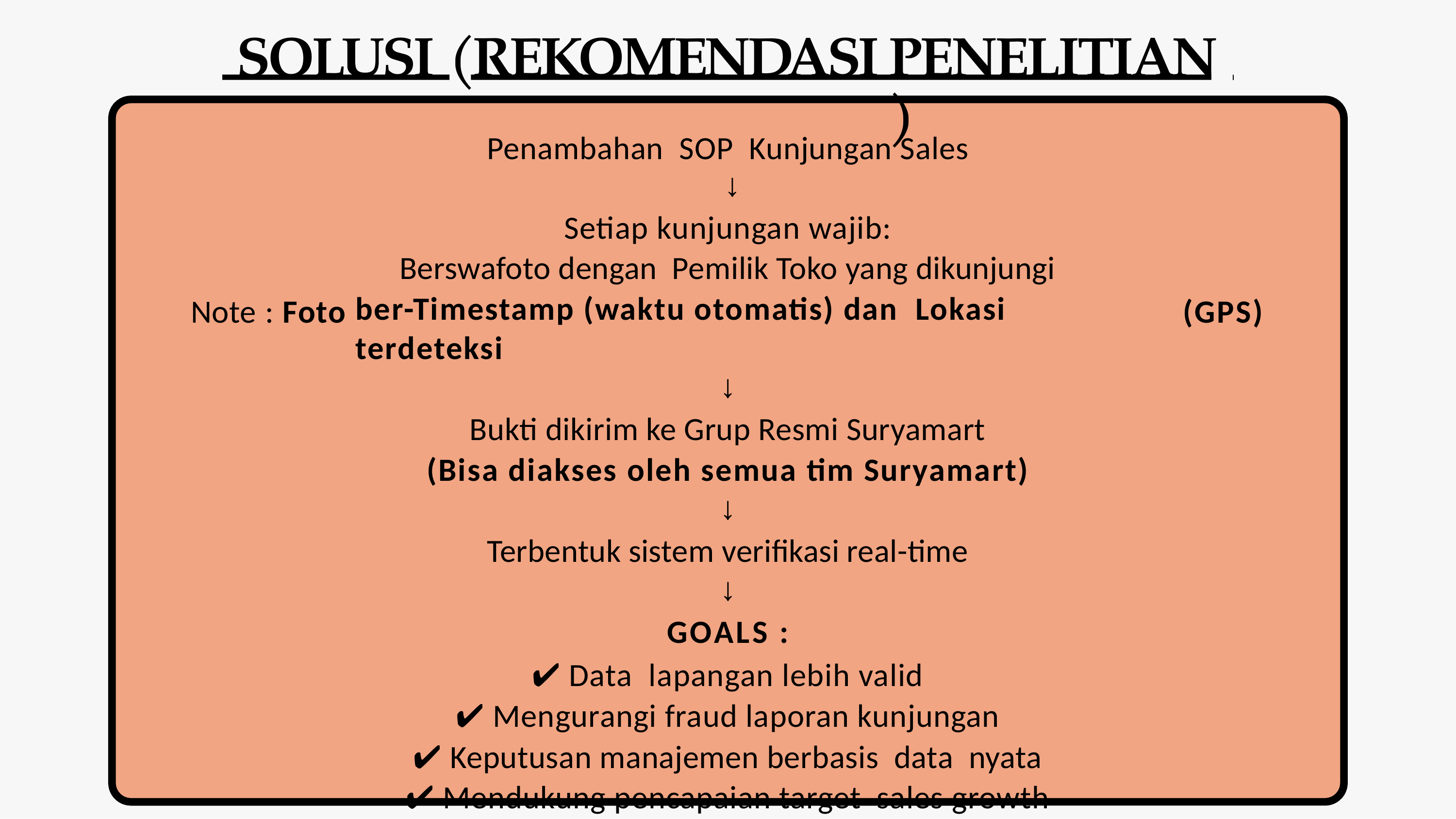

SOLUSI
(REKOMENDASI
PENELITIAN)

Penambahan  SOP  Kunjungan Sales
↓
Setiap kunjungan wajib:
Berswafoto dengan  Pemilik Toko yang dikunjungi
ber-Timestamp (waktu otomatis) dan  Lokasi terdeteksi
↓
Bukti dikirim ke Grup Resmi Suryamart
(Bisa diakses oleh semua tim Suryamart)
↓
Terbentuk sistem verifikasi real-time
↓
GOALS :
✔ Data  lapangan lebih valid
✔ Mengurangi fraud laporan kunjungan
✔ Keputusan manajemen berbasis  data  nyata
✔ Mendukung pencapaian target  sales growth
Note
:
Foto
(GPS)